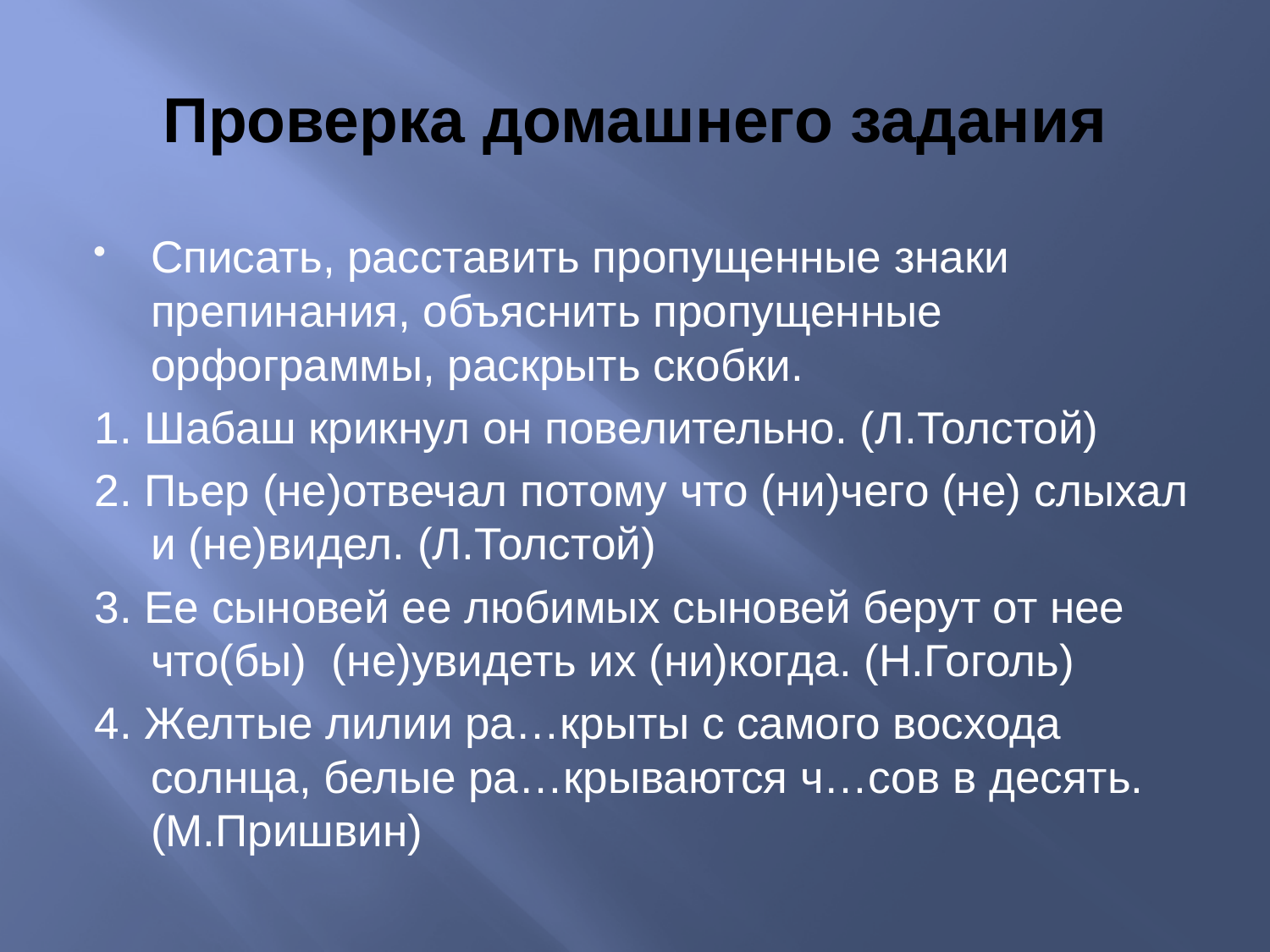

# Проверка домашнего задания
Списать, расставить пропущенные знаки препинания, объяснить пропущенные орфограммы, раскрыть скобки.
1. Шабаш крикнул он повелительно. (Л.Толстой)
2. Пьер (не)отвечал потому что (ни)чего (не) слыхал и (не)видел. (Л.Толстой)
3. Ее сыновей ее любимых сыновей берут от нее что(бы)  (не)увидеть их (ни)когда. (Н.Гоголь)
4. Желтые лилии ра…крыты с самого восхода солнца, белые ра…крываются ч…сов в десять. (М.Пришвин)